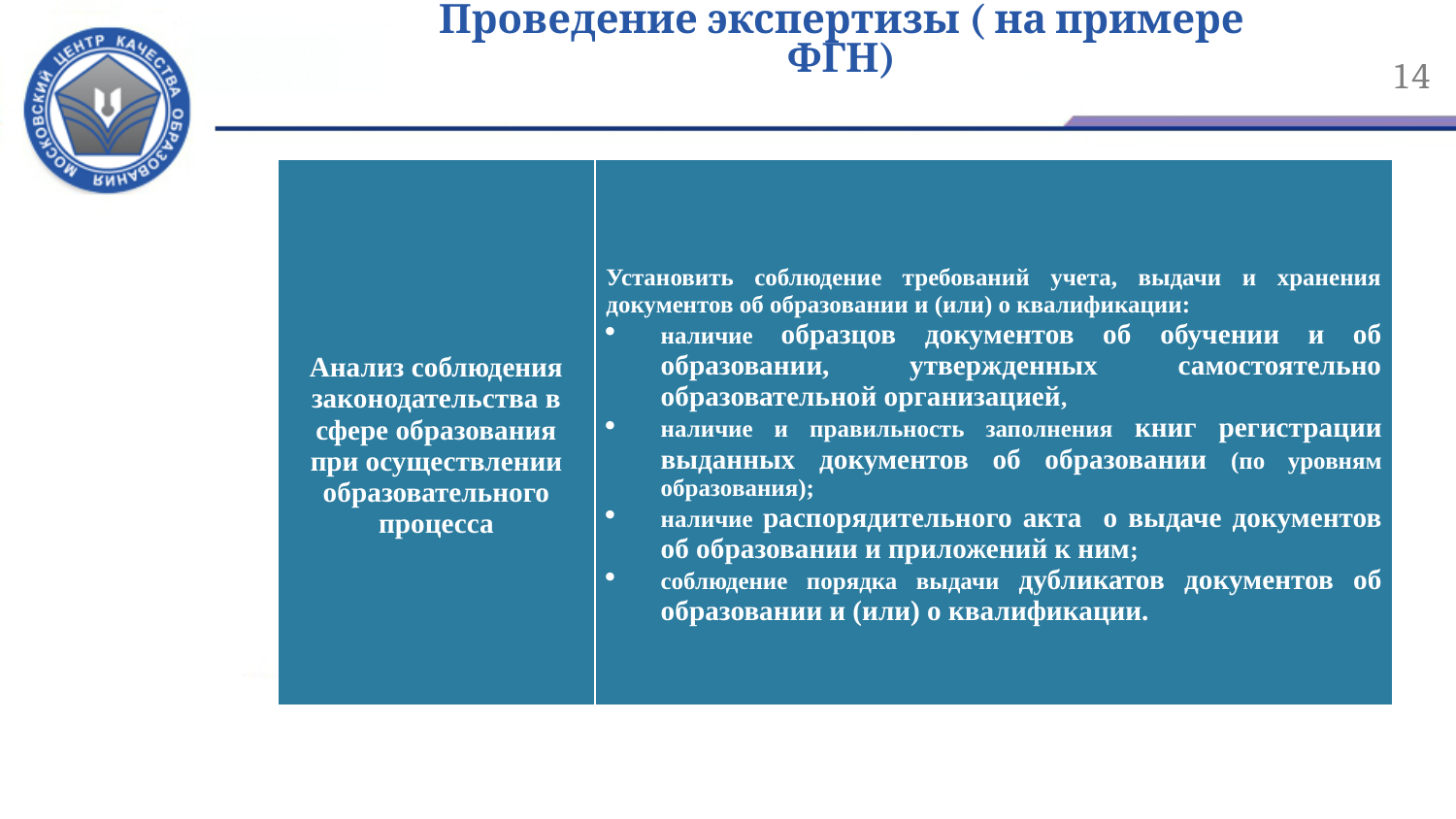

# Проведение экспертизы ( на примере ФГН)
14
| Анализ соблюдения законодательства в сфере образования при осуществлении образовательного процесса | Установить соблюдение требований учета, выдачи и хранения документов об образовании и (или) о квалификации: наличие образцов документов об обучении и об образовании, утвержденных самостоятельно образовательной организацией, наличие и правильность заполнения книг регистрации выданных документов об образовании (по уровням образования); наличие распорядительного акта о выдаче документов об образовании и приложений к ним; соблюдение порядка выдачи дубликатов документов об образовании и (или) о квалификации. |
| --- | --- |